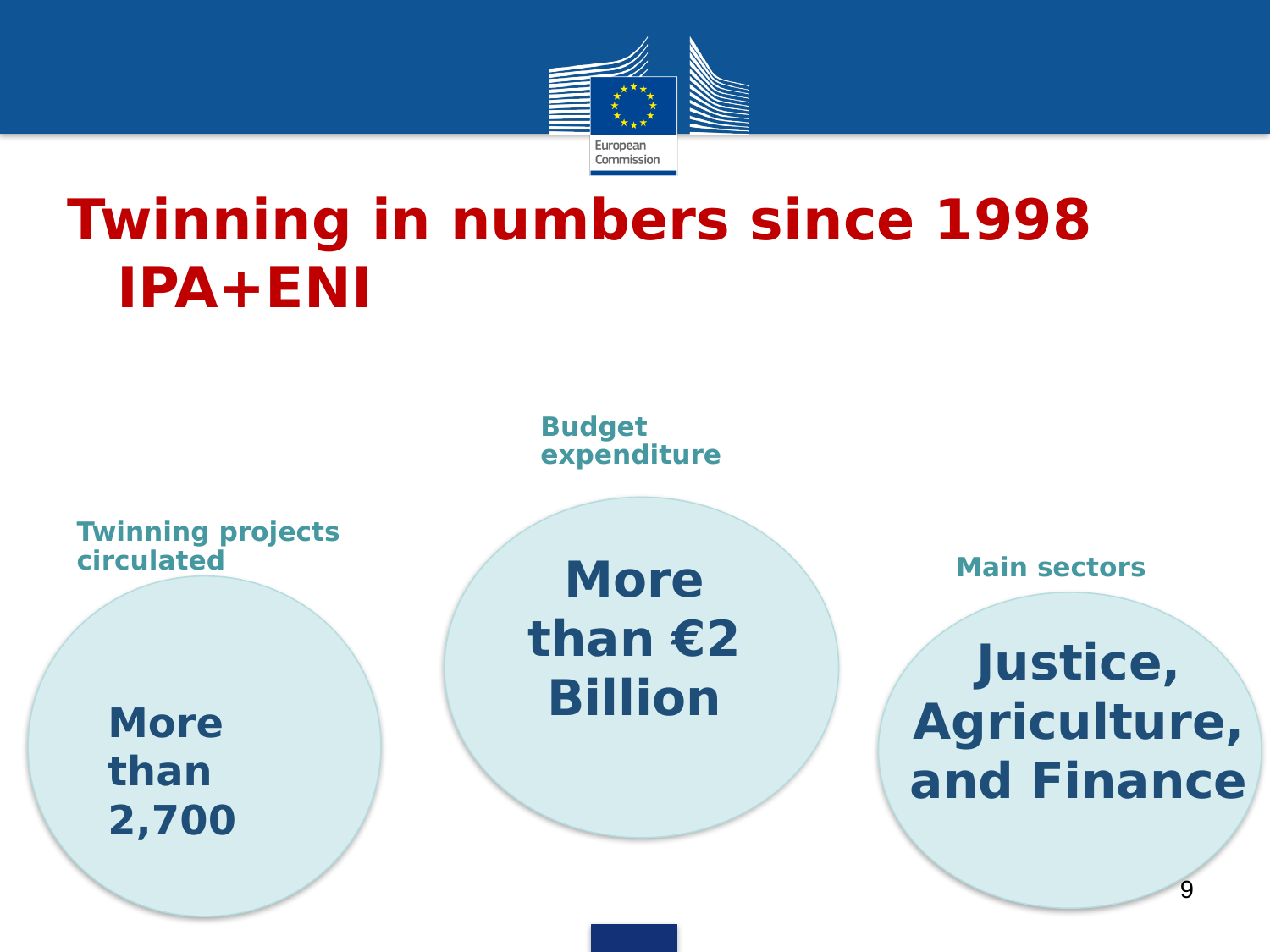

# Twinning in numbers since 1998 IPA+ENI
Budget expenditure
Main sectors
Twinning projects circulated

More than €2 Billion

Justice, Agriculture,
and Finance
More than 2,700
9